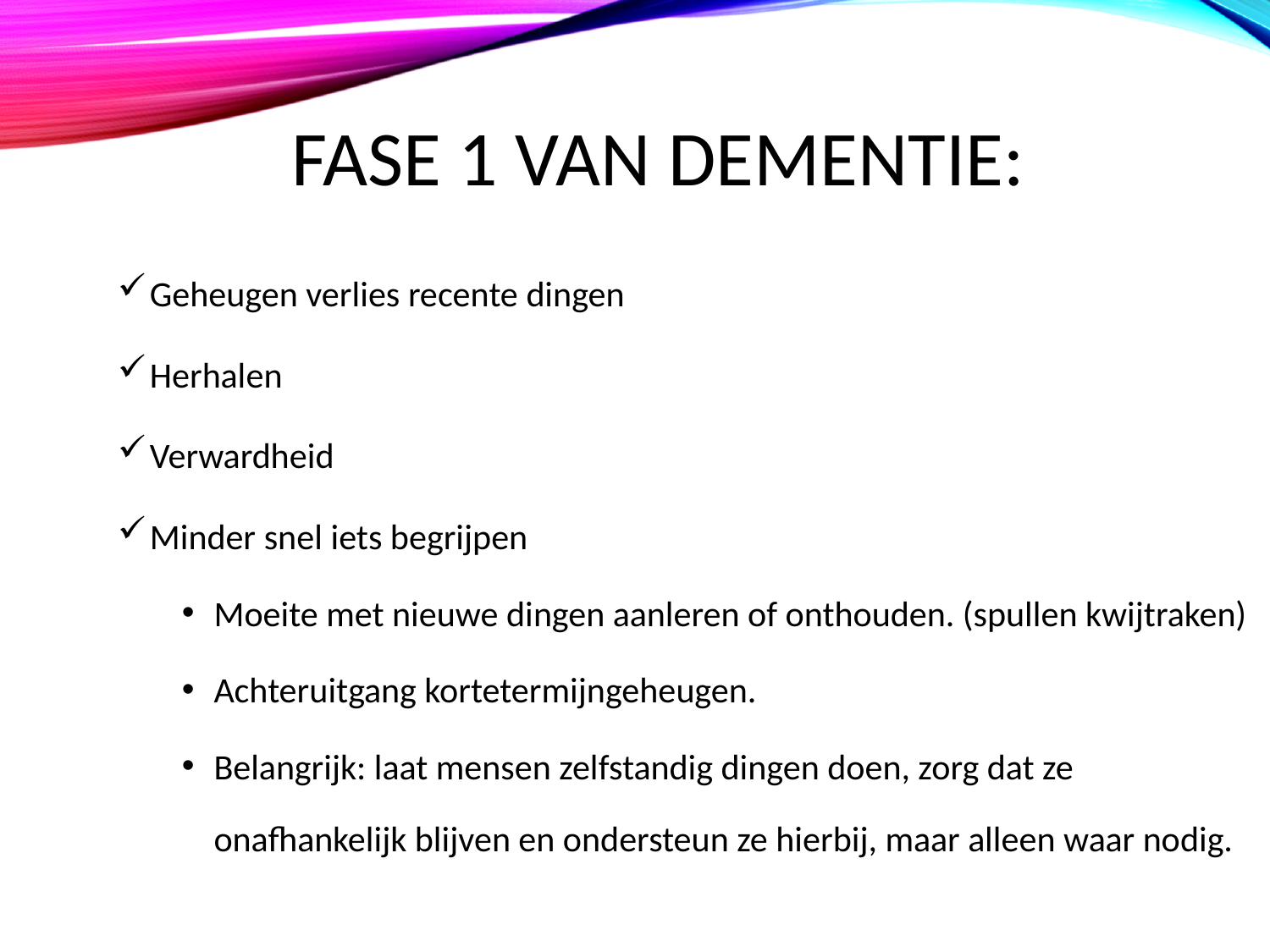

# Fase 1 van dementie:
Geheugen verlies recente dingen
Herhalen
Verwardheid
Minder snel iets begrijpen
Moeite met nieuwe dingen aanleren of onthouden. (spullen kwijtraken)
Achteruitgang kortetermijngeheugen.
Belangrijk: laat mensen zelfstandig dingen doen, zorg dat ze onafhankelijk blijven en ondersteun ze hierbij, maar alleen waar nodig.